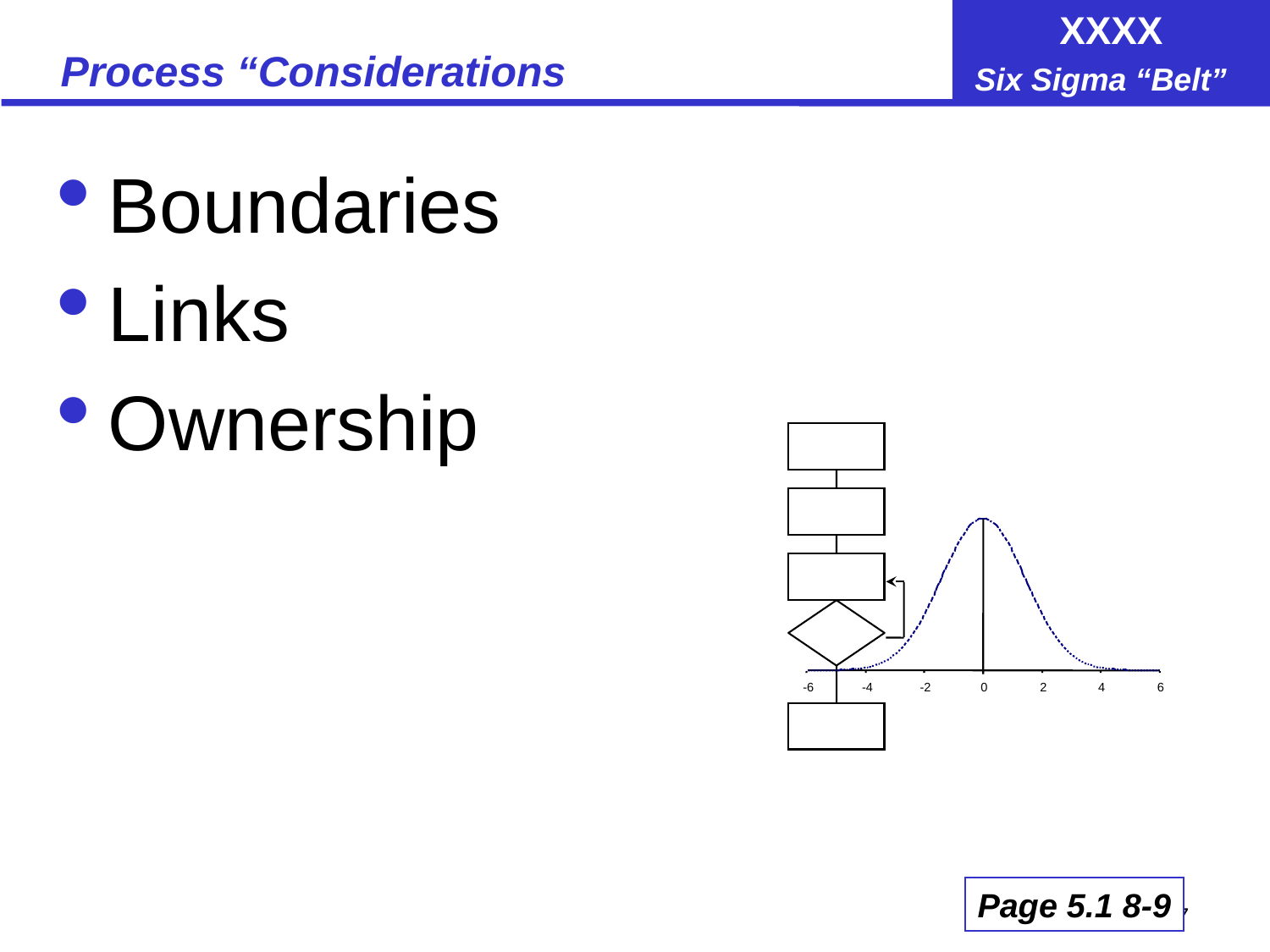

# Process “Considerations
Boundaries
Links
Ownership

-6
-4
-2
0
2
4
6

Page 5.1 8-9